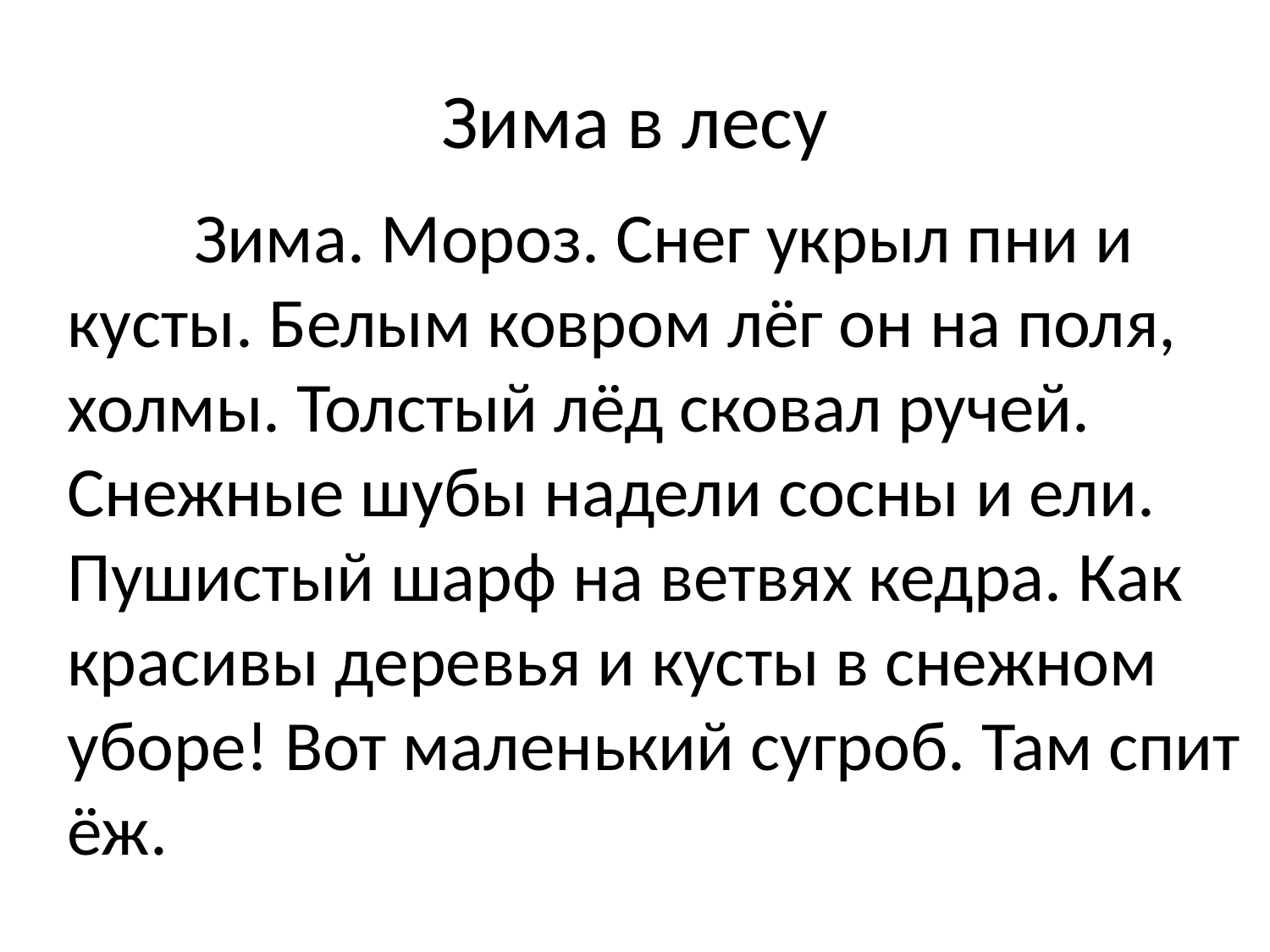

# Зима в лесу
	Зима. Мороз. Снег укрыл пни и кусты. Белым ковром лёг он на поля, холмы. Толстый лёд сковал ручей. Снежные шубы надели сосны и ели. Пушистый шарф на ветвях кедра. Как красивы деревья и кусты в снежном уборе! Вот маленький сугроб. Там спит ёж.